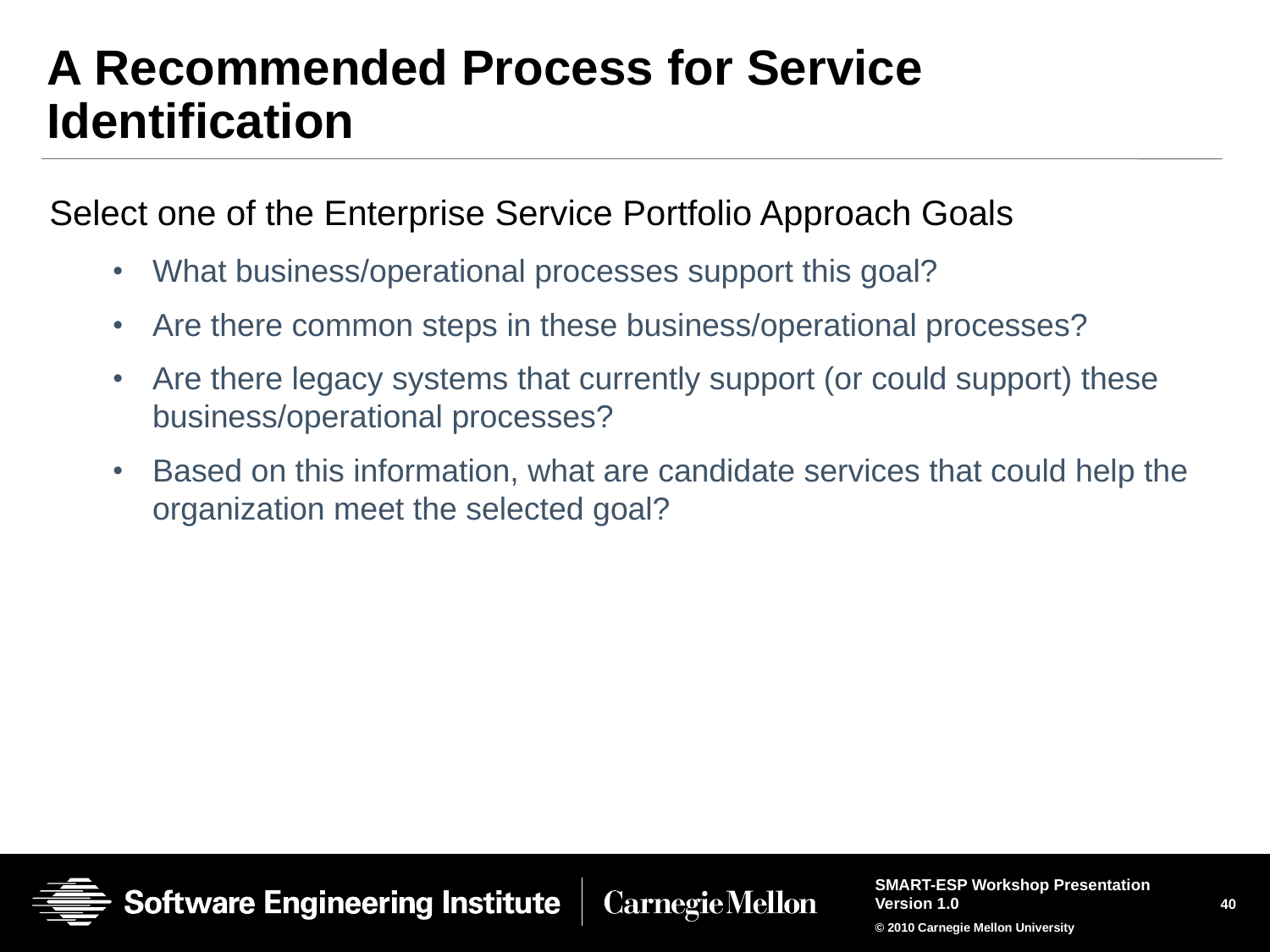

# A Recommended Process for Service Identification
Select one of the Enterprise Service Portfolio Approach Goals
What business/operational processes support this goal?
Are there common steps in these business/operational processes?
Are there legacy systems that currently support (or could support) these business/operational processes?
Based on this information, what are candidate services that could help the organization meet the selected goal?